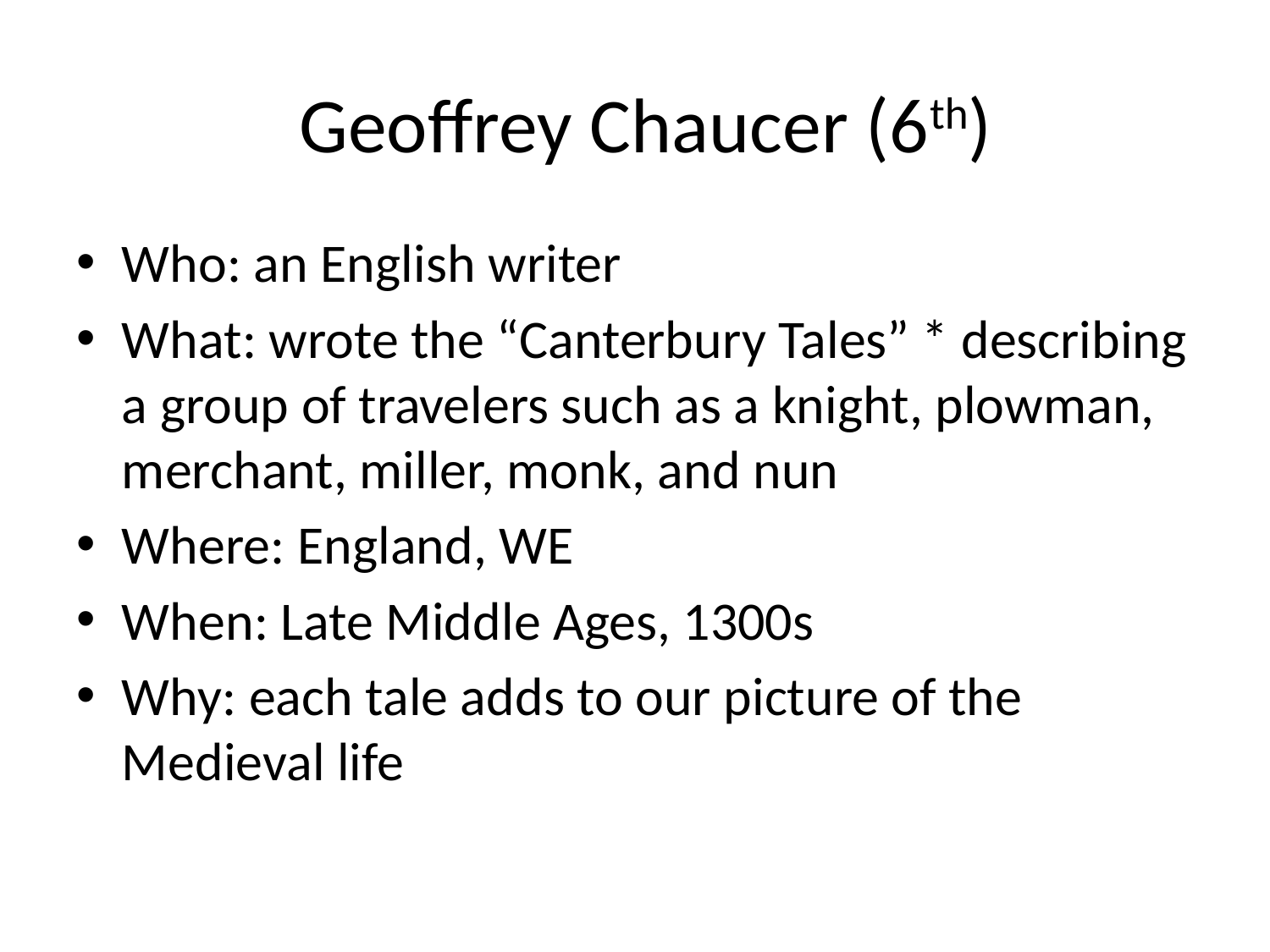

# Geoffrey Chaucer (6th)
Who: an English writer
What: wrote the “Canterbury Tales” * describing a group of travelers such as a knight, plowman, merchant, miller, monk, and nun
Where: England, WE
When: Late Middle Ages, 1300s
Why: each tale adds to our picture of the Medieval life